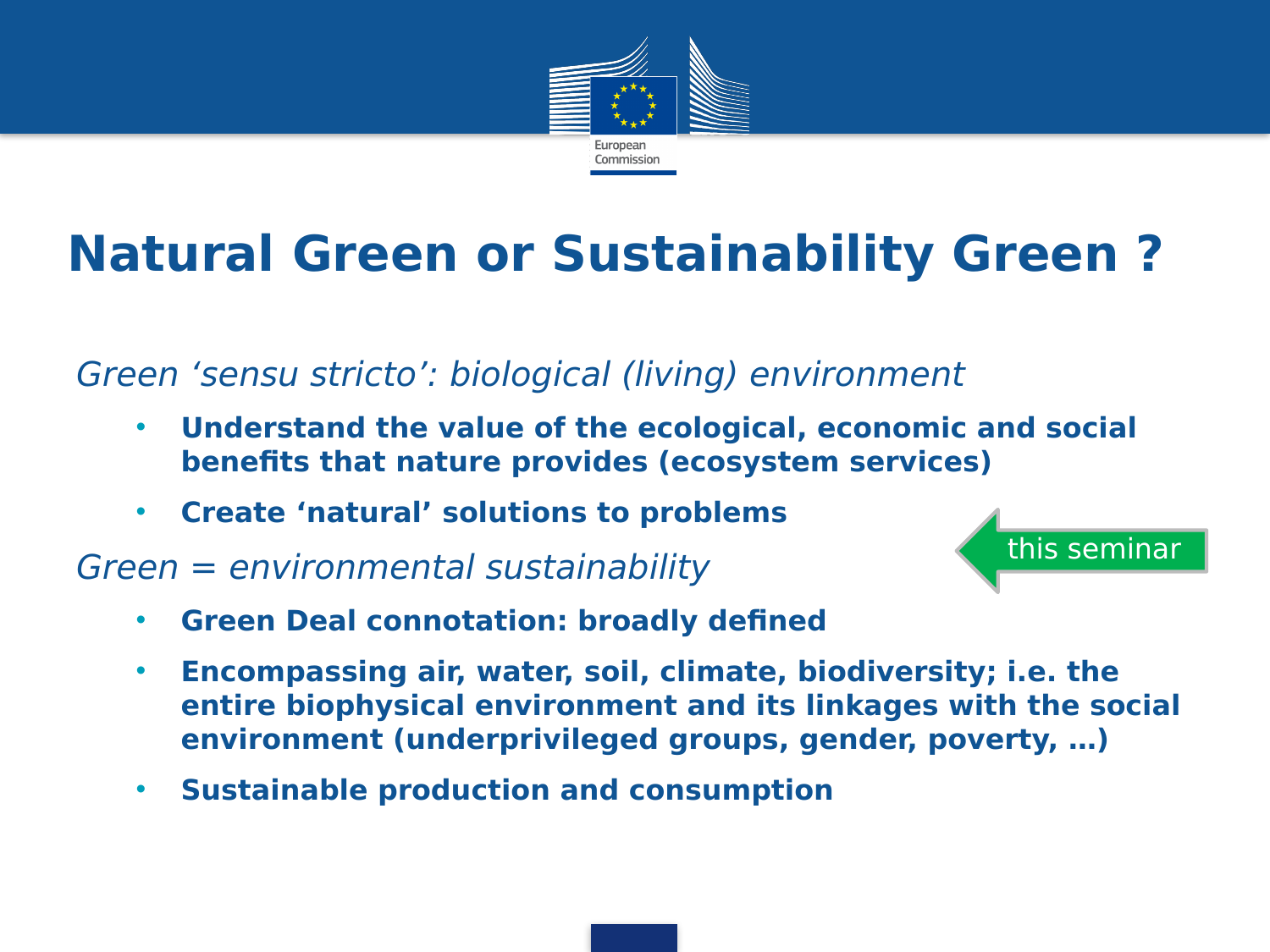

# Natural Green or Sustainability Green ?
Green ‘sensu stricto’: biological (living) environment
Understand the value of the ecological, economic and social benefits that nature provides (ecosystem services)
Create ‘natural’ solutions to problems
Green = environmental sustainability
Green Deal connotation: broadly defined
Encompassing air, water, soil, climate, biodiversity; i.e. the entire biophysical environment and its linkages with the social environment (underprivileged groups, gender, poverty, …)
Sustainable production and consumption

this seminar